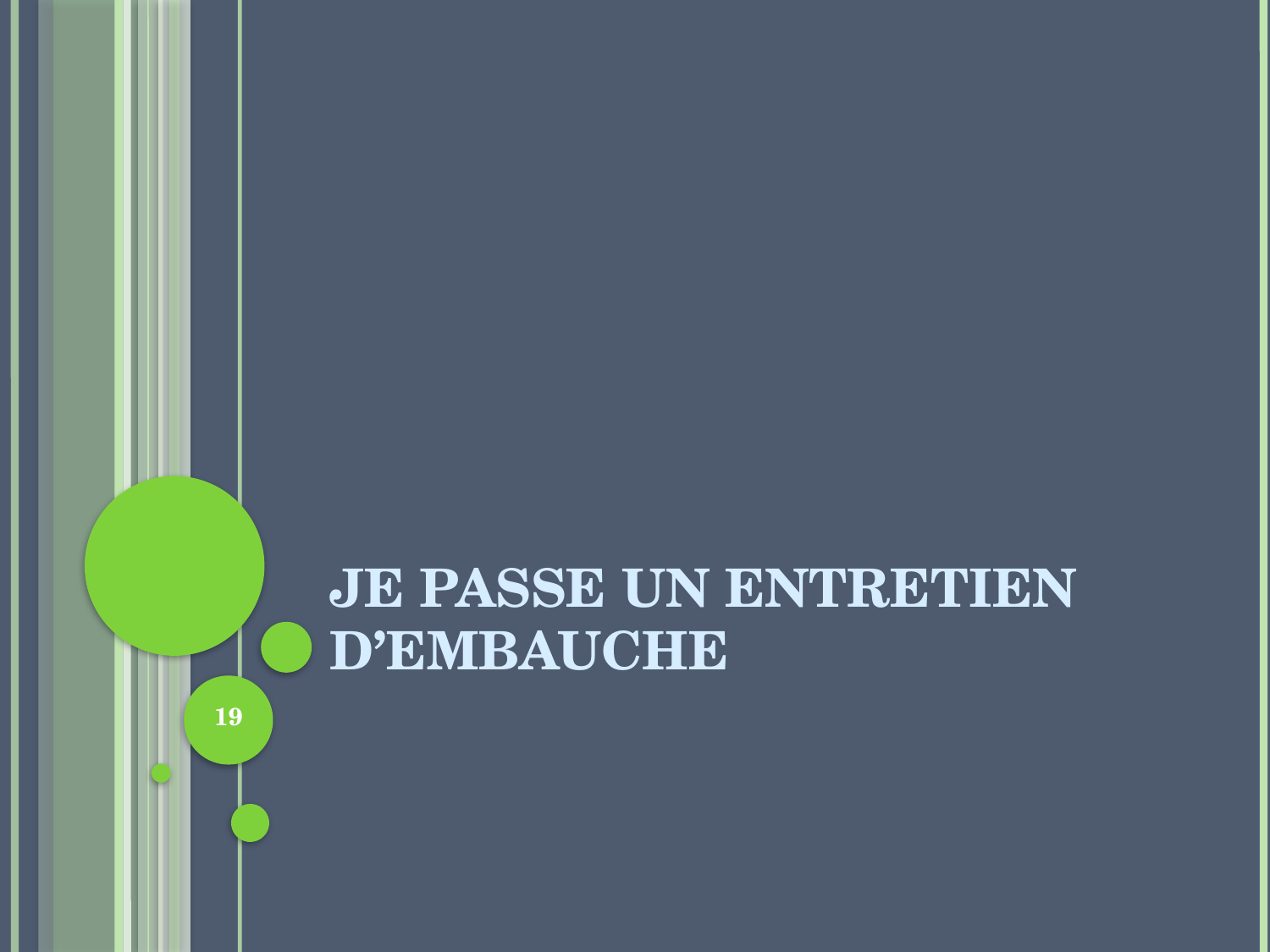

# Je passe un entretien d’embauche
19